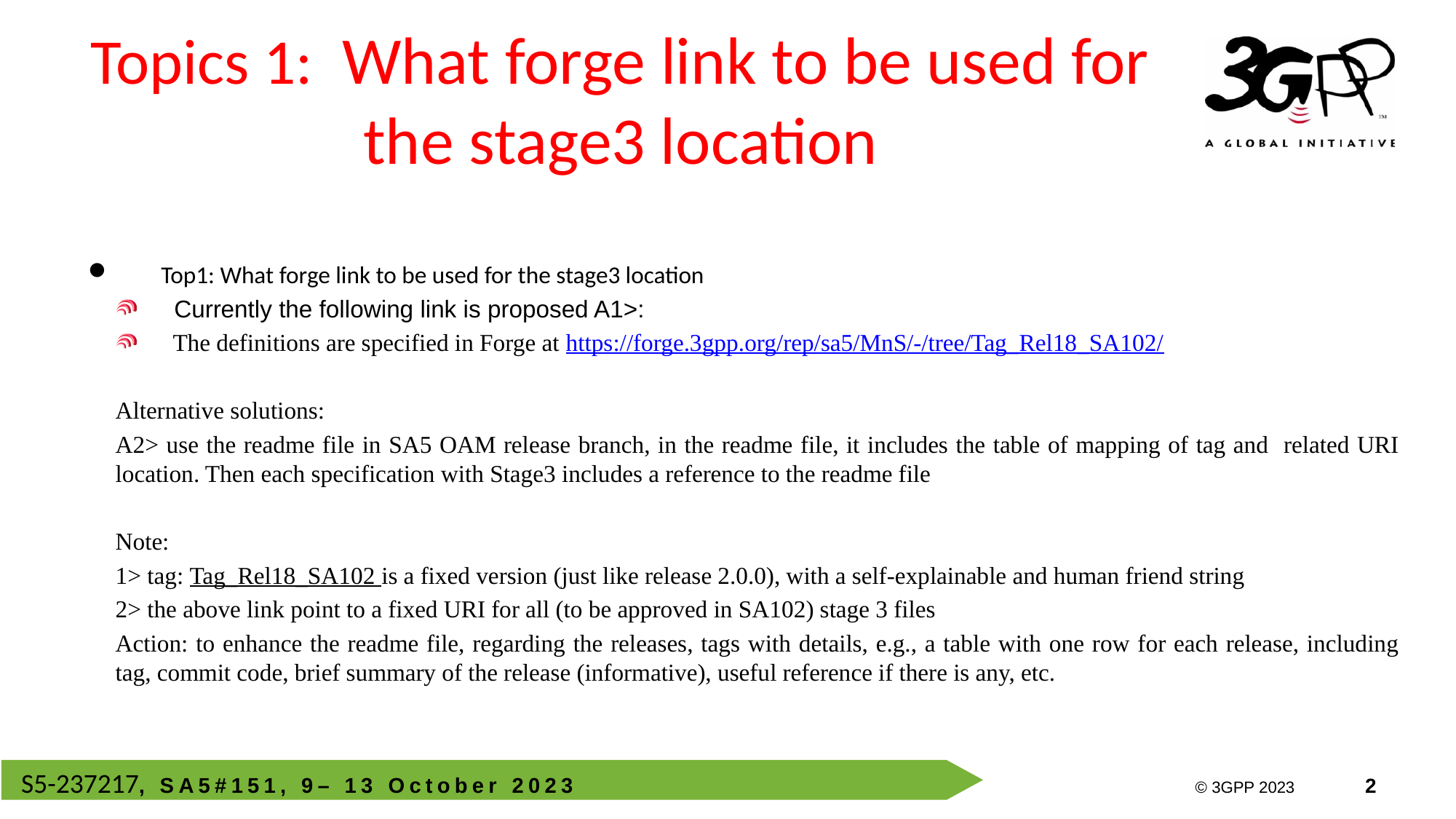

# Topics 1:  What forge link to be used for the stage3 location
Top1: What forge link to be used for the stage3 location
  Currently the following link is proposed A1>:
  The definitions are specified in Forge at https://forge.3gpp.org/rep/sa5/MnS/-/tree/Tag_Rel18_SA102/

Alternative solutions:
A2> use the readme file in SA5 OAM release branch, in the readme file, it includes the table of mapping of tag and  related URI location. Then each specification with Stage3 includes a reference to the readme file

Note:
1> tag: Tag_Rel18_SA102 is a fixed version (just like release 2.0.0), with a self-explainable and human friend string
2> the above link point to a fixed URI for all (to be approved in SA102) stage 3 files
Action: to enhance the readme file, regarding the releases, tags with details, e.g., a table with one row for each release, including tag, commit code, brief summary of the release (informative), useful reference if there is any, etc.